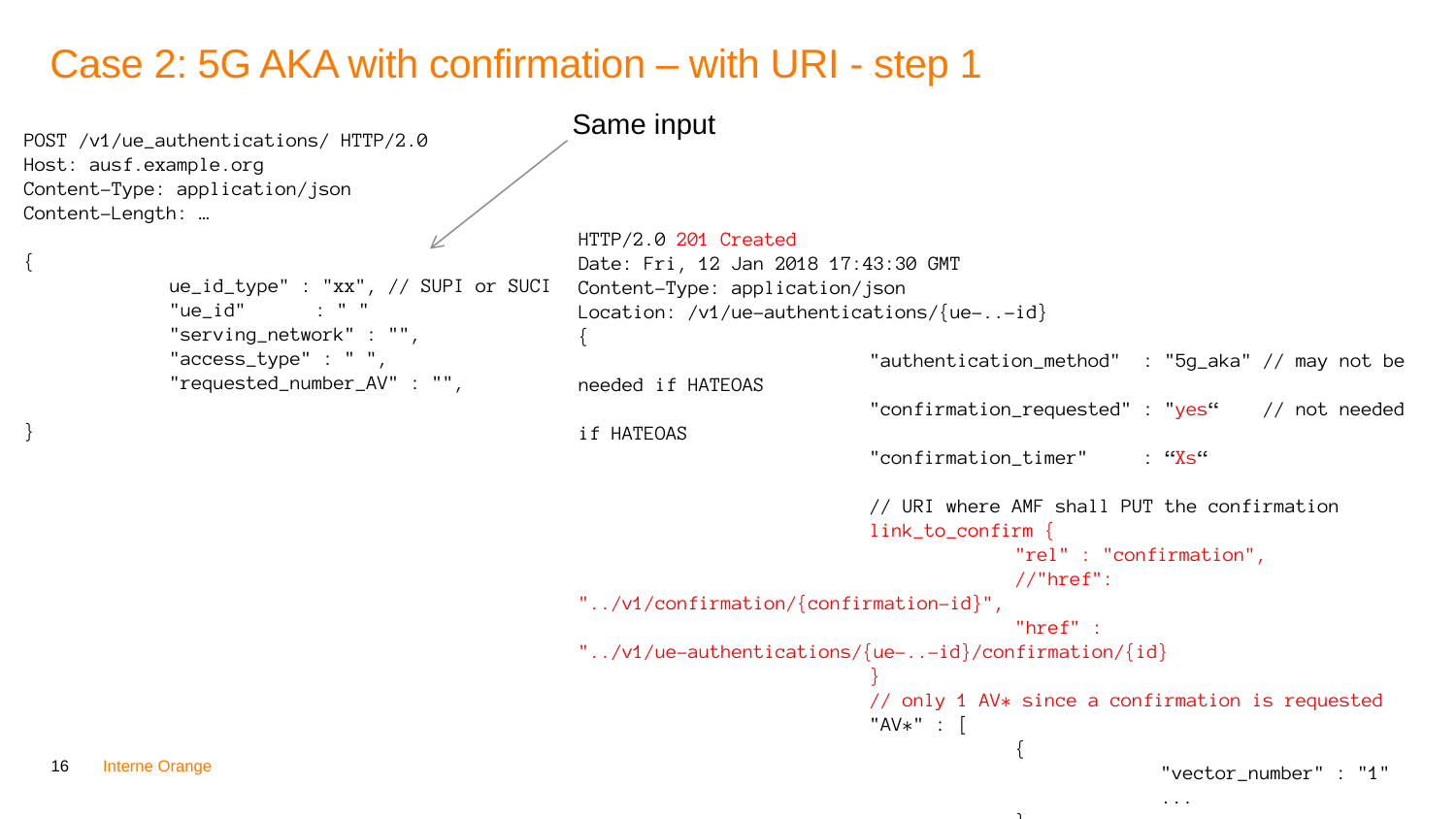

# Case 2: 5G AKA with confirmation – with URI - step 1
Same input
POST /v1/ue_authentications/ HTTP/2.0
Host: ausf.example.org
Content-Type: application/json
Content-Length: …

{
	ue_id_type" : "xx", // SUPI or SUCI
	"ue_id"	: " "
	"serving_network" : "",
	"access_type" : " ",
	"requested_number_AV" : "",

}

HTTP/2.0 201 Created
Date: Fri, 12 Jan 2018 17:43:30 GMT
Content-Type: application/json
Location: /v1/ue-authentications/{ue-..-id}
{
		"authentication_method"  : "5g_aka" // may not be needed if HATEOAS
		"confirmation_requested" : "yes“    // not needed if HATEOAS
		"confirmation_timer"     : “Xs“

		// URI where AMF shall PUT the confirmation
		link_to_confirm {
			"rel" : "confirmation",
			//"href": "../v1/confirmation/{confirmation-id}",
			"href" : "../v1/ue-authentications/{ue-..-id}/confirmation/{id}
		}
		// only 1 AV* since a confirmation is requested
		"AV*" : [
			{
				"vector_number" : "1"
				...
			}
		]
}